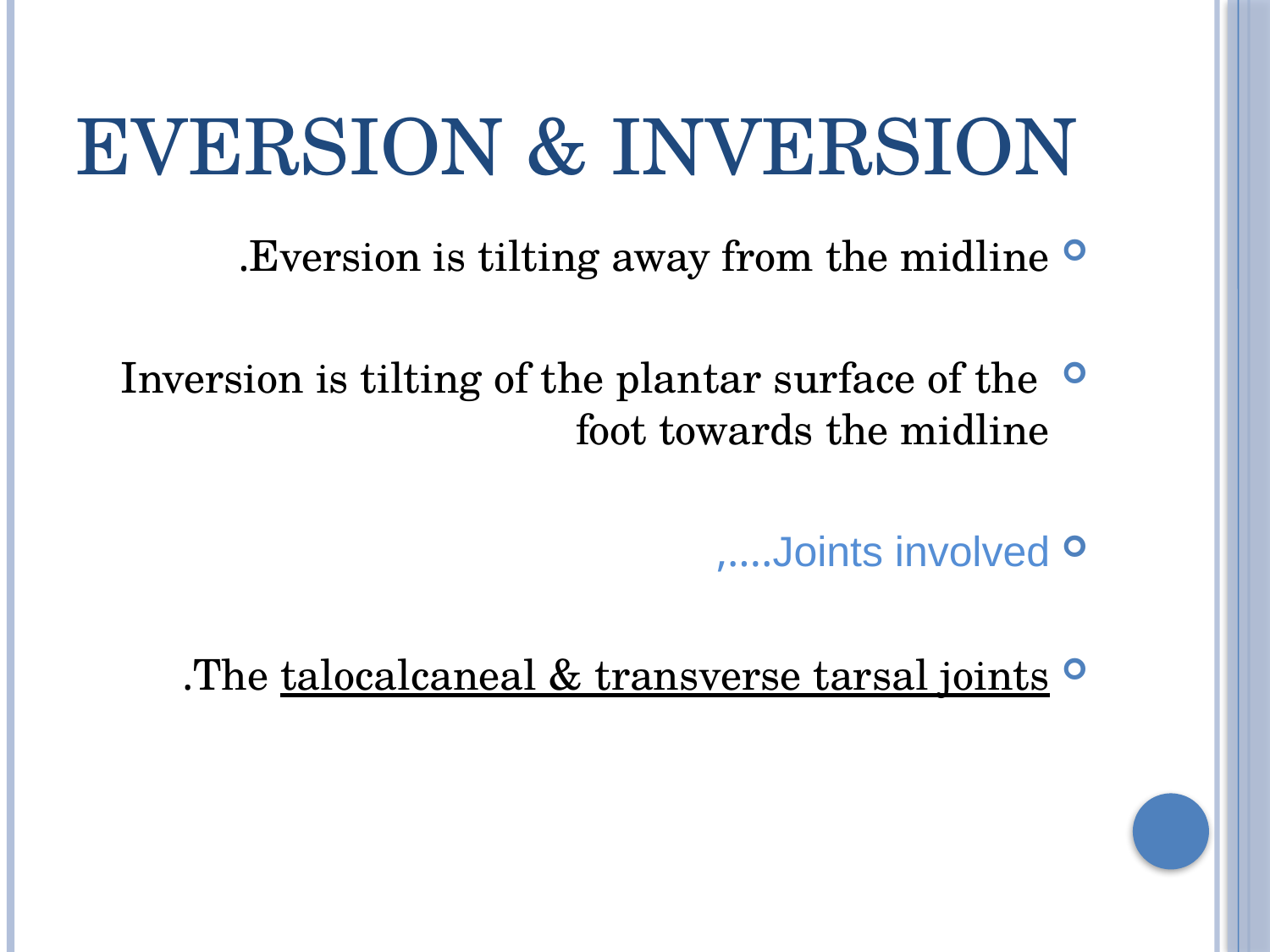

# Eversion & inversion
Eversion is tilting away from the midline.

 Inversion is tilting of the plantar surface of the foot towards the midline

Joints involved….,

The talocalcaneal & transverse tarsal joints.